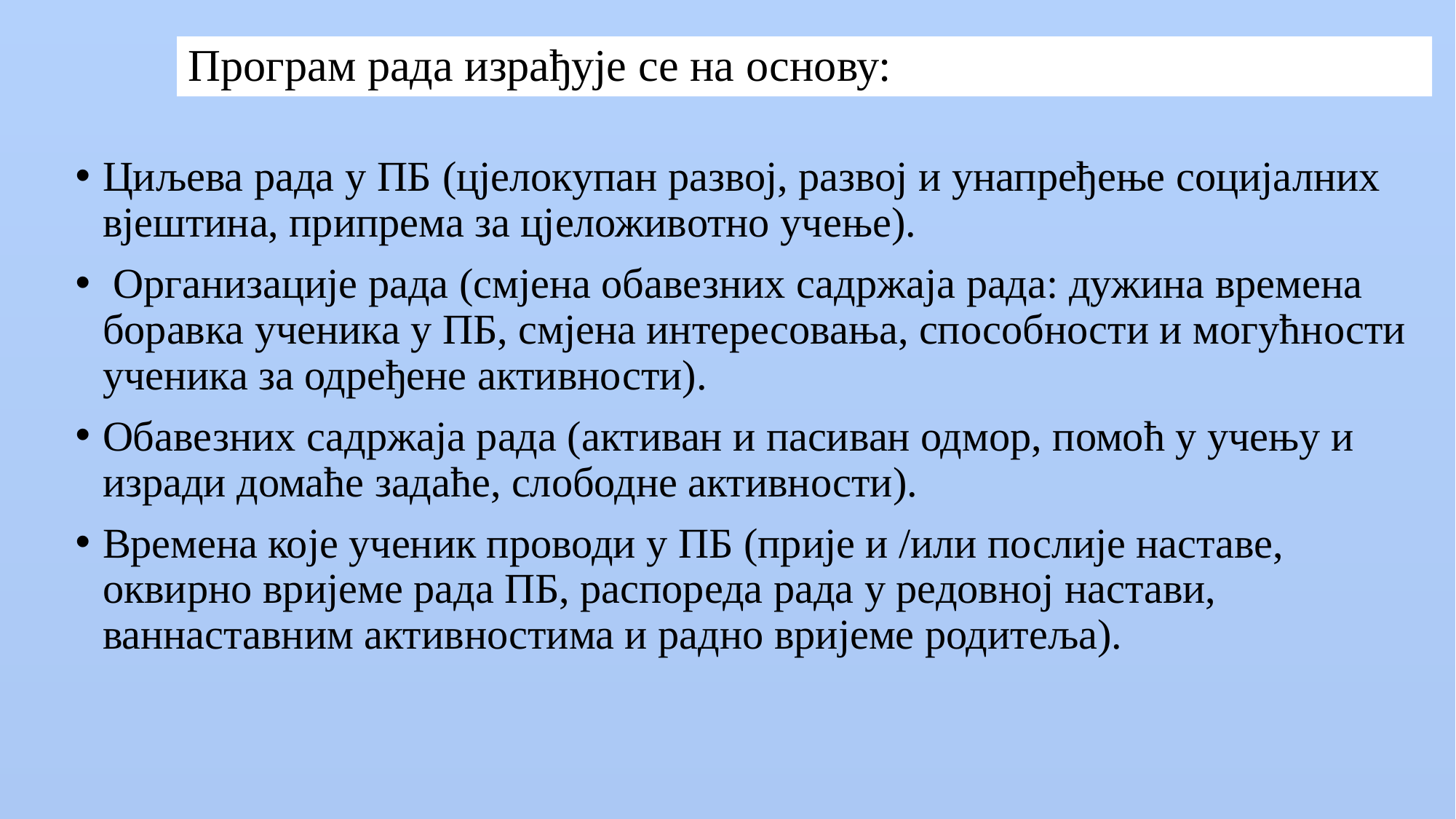

# Програм рада израђује се на основу:
Циљева рада у ПБ (цјелокупан развој, развој и унапређење социјалних вјештина, припрема за цјеложивотно учeње).
 Организације рада (смјена обавезних садржаја рада: дужина времена боравка ученика у ПБ, смјена интересовања, способности и могућности ученика за одређене активности).
Обавезних садржаја рада (активан и пасиван одмор, помоћ у учењу и изради домаће задаће, слободне активности).
Времена које ученик проводи у ПБ (прије и /или послије наставе, оквирно вријеме рада ПБ, распореда рада у редовној настави, ваннаставним активностима и радно вријеме родитеља).